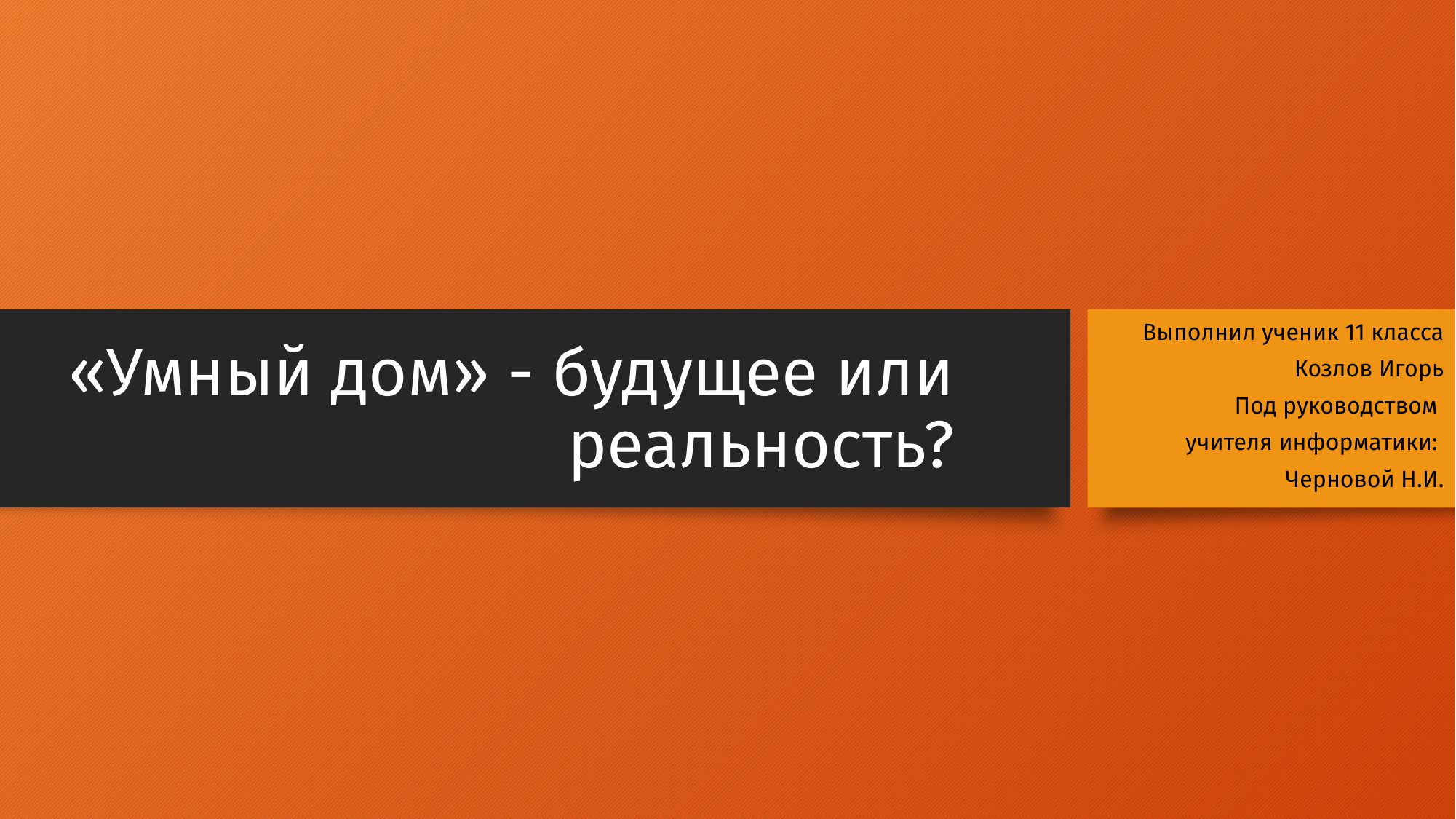

# «Умный дом» - будущее или реальность?
Выполнил ученик 11 класса
Козлов Игорь
Под руководством
учителя информатики:
Черновой Н.И.